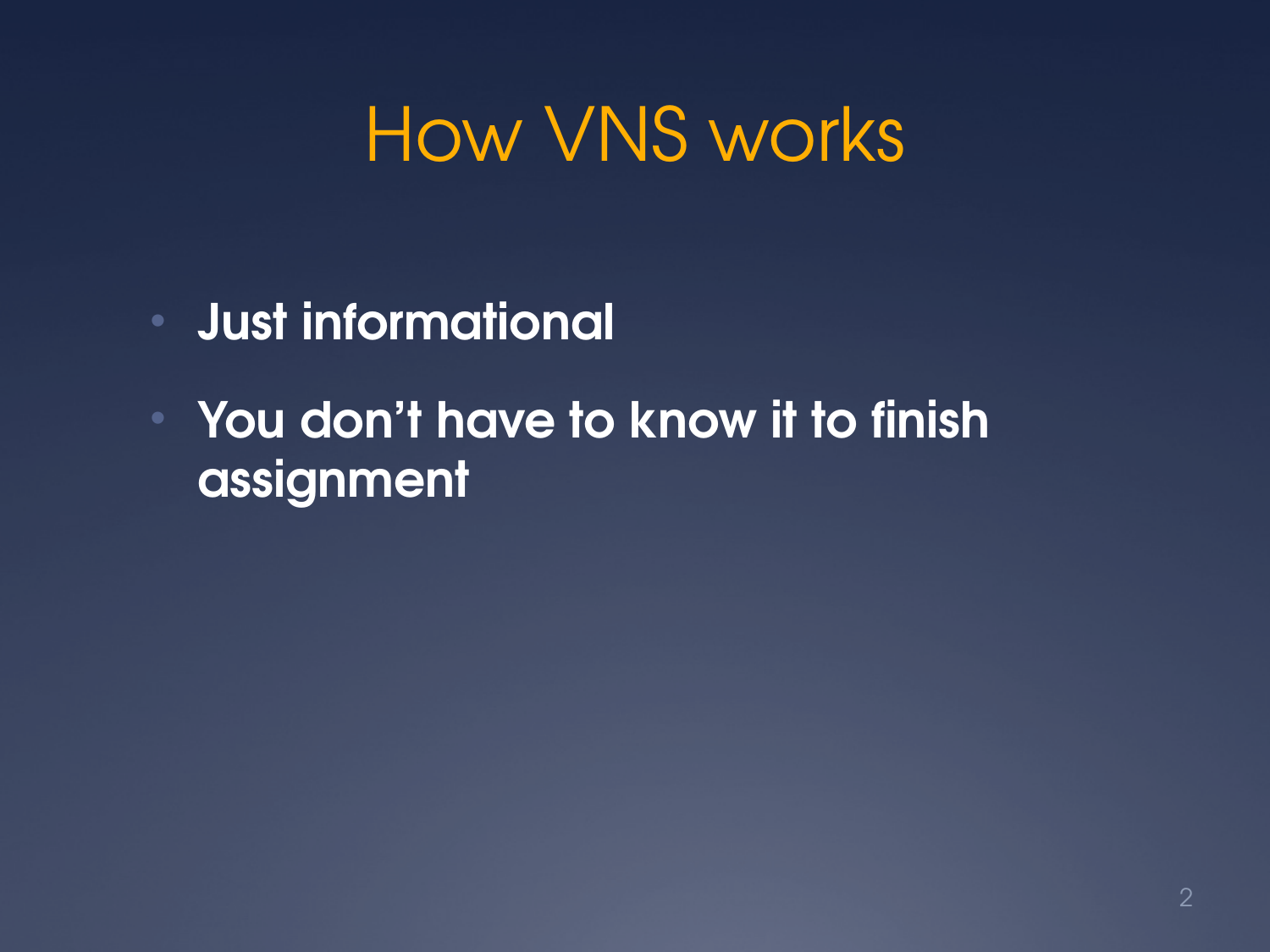

# How VNS works
Just informational
You don’t have to know it to finish assignment
2